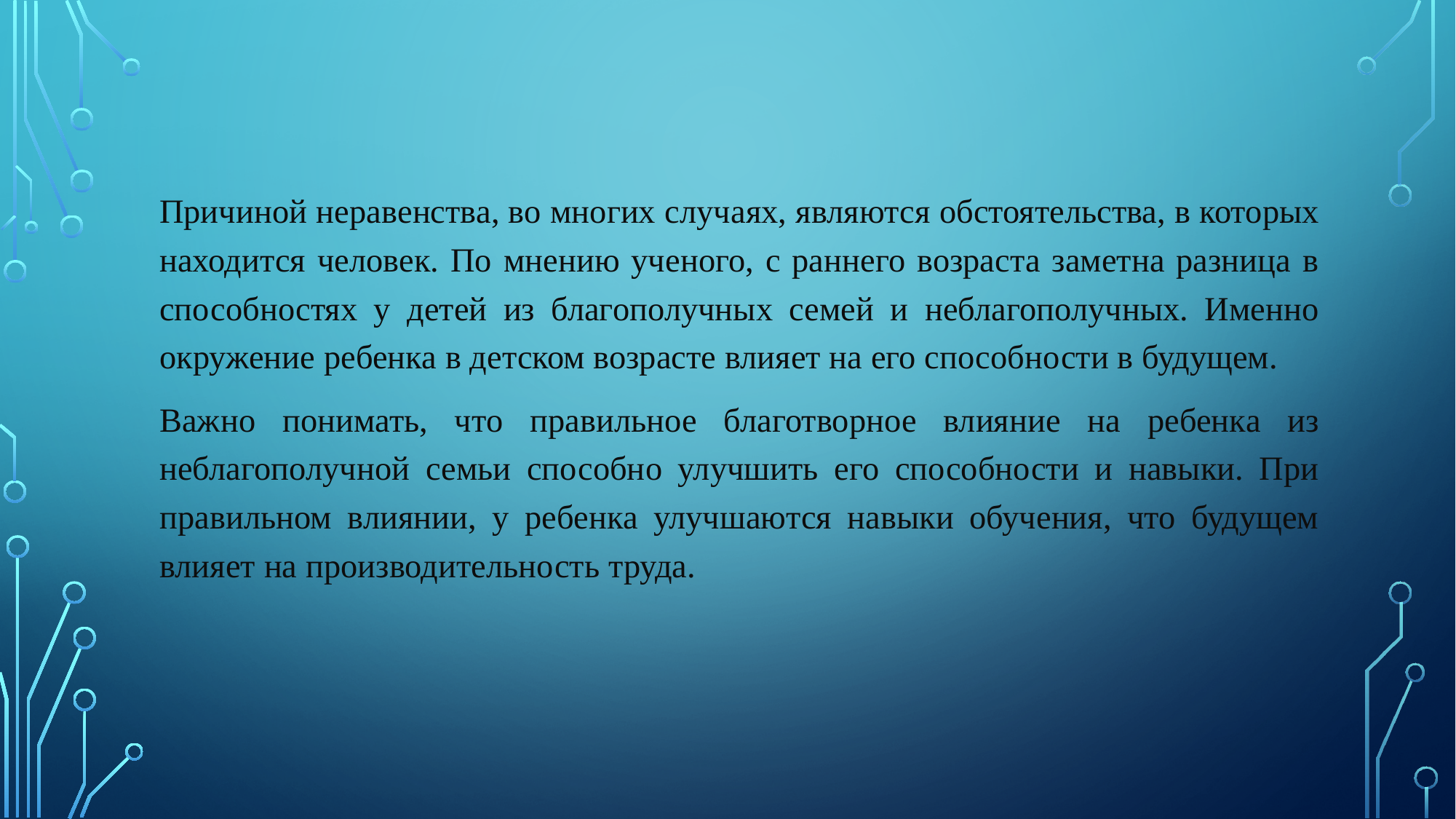

#
Причиной неравенства, во многих случаях, являются обстоятельства, в которых находится человек. По мнению ученого, с раннего возраста заметна разница в способностях у детей из благополучных семей и неблагополучных. Именно окружение ребенка в детском возрасте влияет на его способности в будущем.
Важно понимать, что правильное благотворное влияние на ребенка из неблагополучной семьи способно улучшить его способности и навыки. При правильном влиянии, у ребенка улучшаются навыки обучения, что будущем влияет на производительность труда.